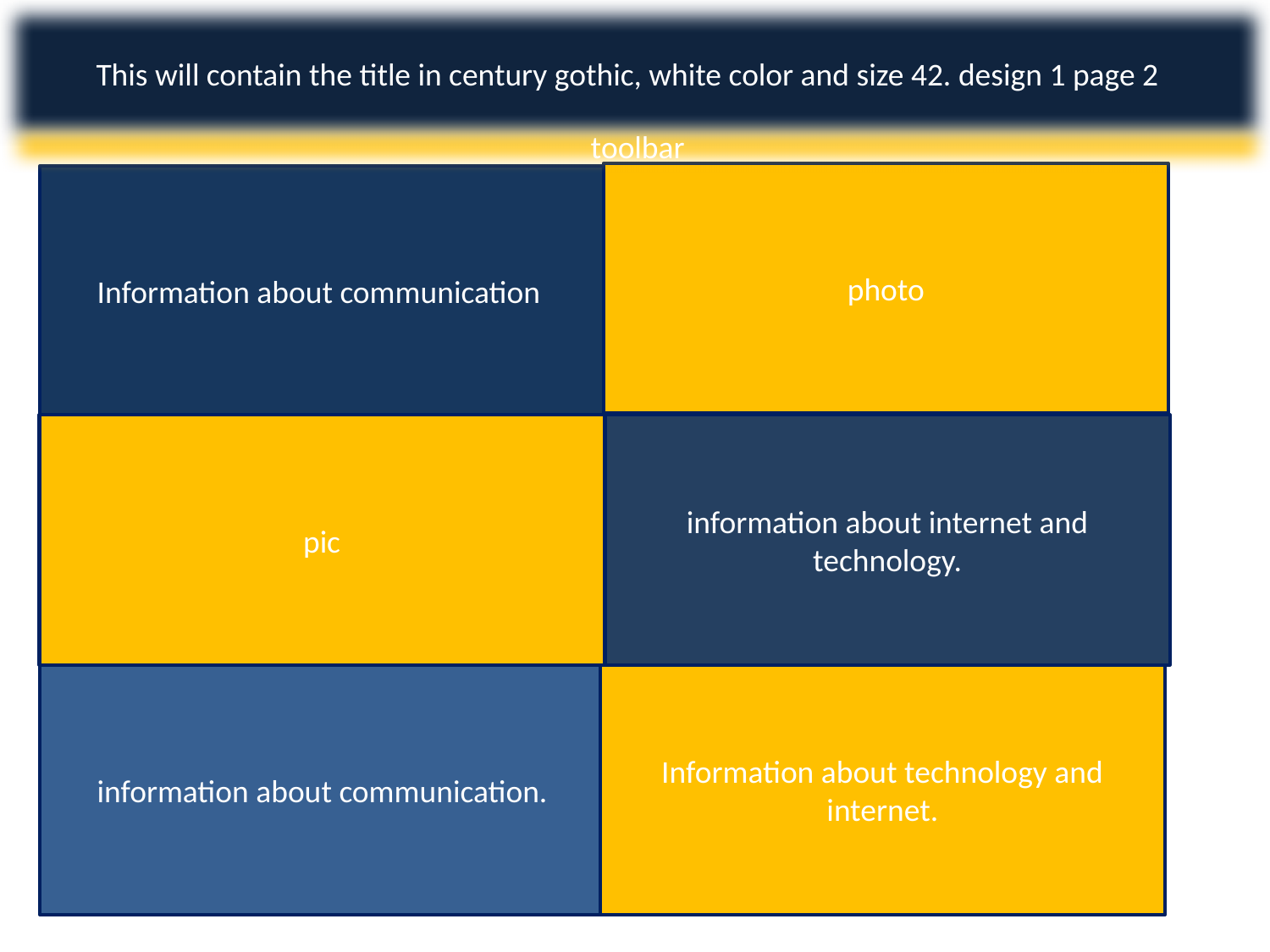

This will contain the title in century gothic, white color and size 42. design 1 page 2
toolbar
photo
Information about communication
#
pic
information about internet and technology.

information about communication.
Information about technology and internet.